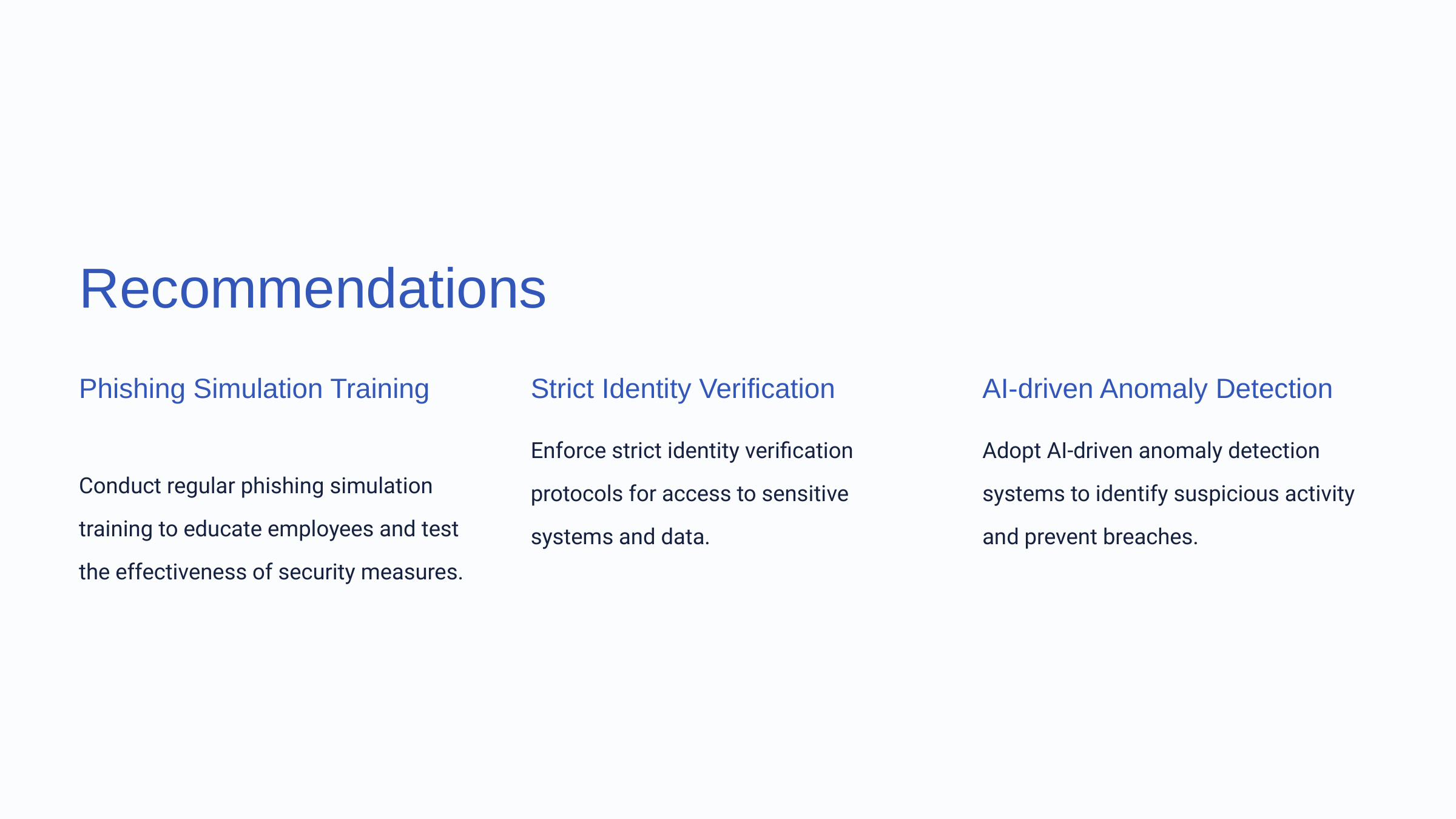

Recommendations
Phishing Simulation Training
Strict Identity Verification
AI-driven Anomaly Detection
Enforce strict identity verification protocols for access to sensitive systems and data.
Adopt AI-driven anomaly detection systems to identify suspicious activity and prevent breaches.
Conduct regular phishing simulation training to educate employees and test the effectiveness of security measures.